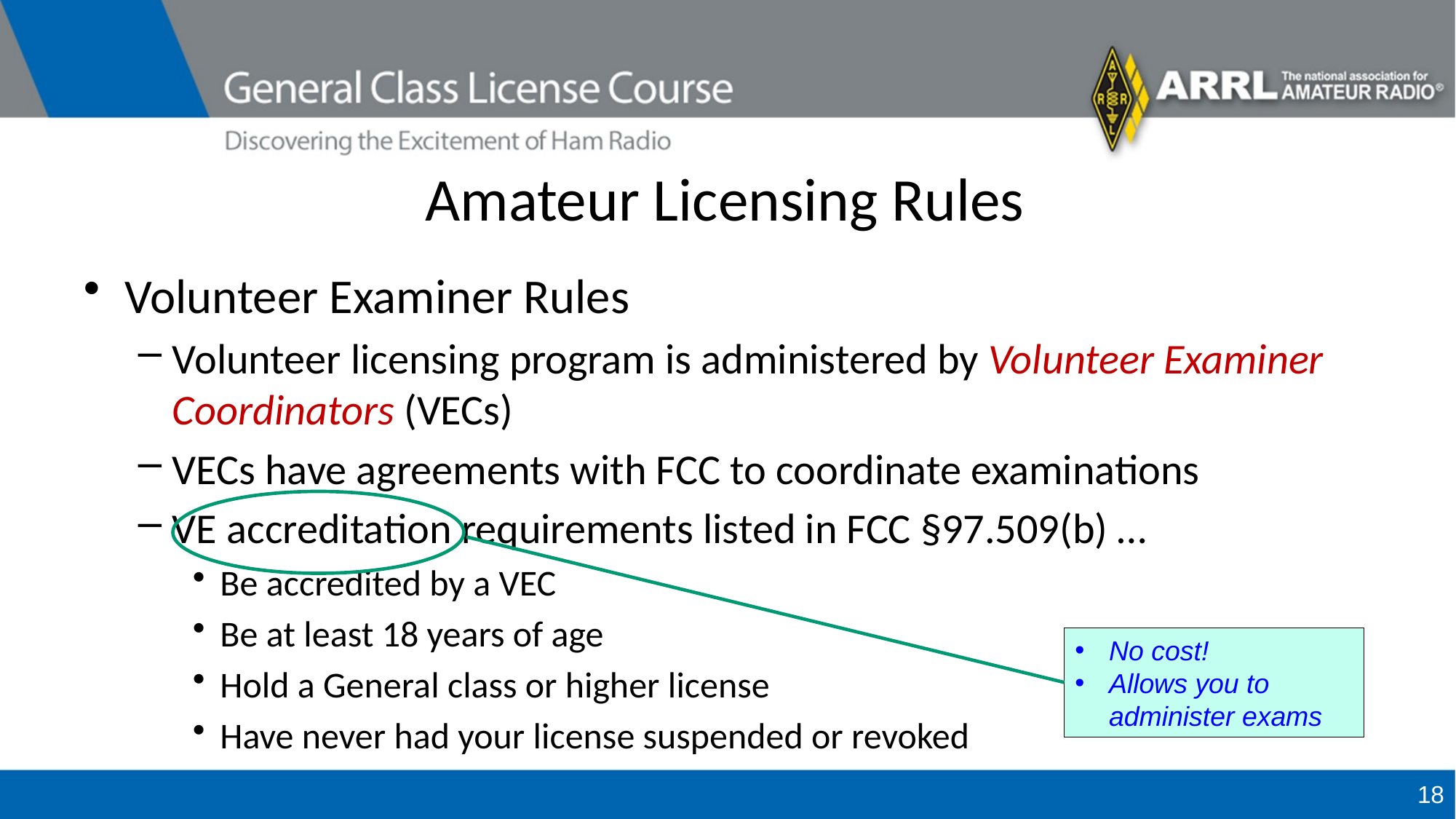

# Amateur Licensing Rules
Volunteer Examiner Rules
Volunteer licensing program is administered by Volunteer Examiner Coordinators (VECs)
VECs have agreements with FCC to coordinate examinations
VE accreditation requirements listed in FCC §97.509(b) …
Be accredited by a VEC
Be at least 18 years of age
Hold a General class or higher license
Have never had your license suspended or revoked

No cost!
Allows you to administer exams
18